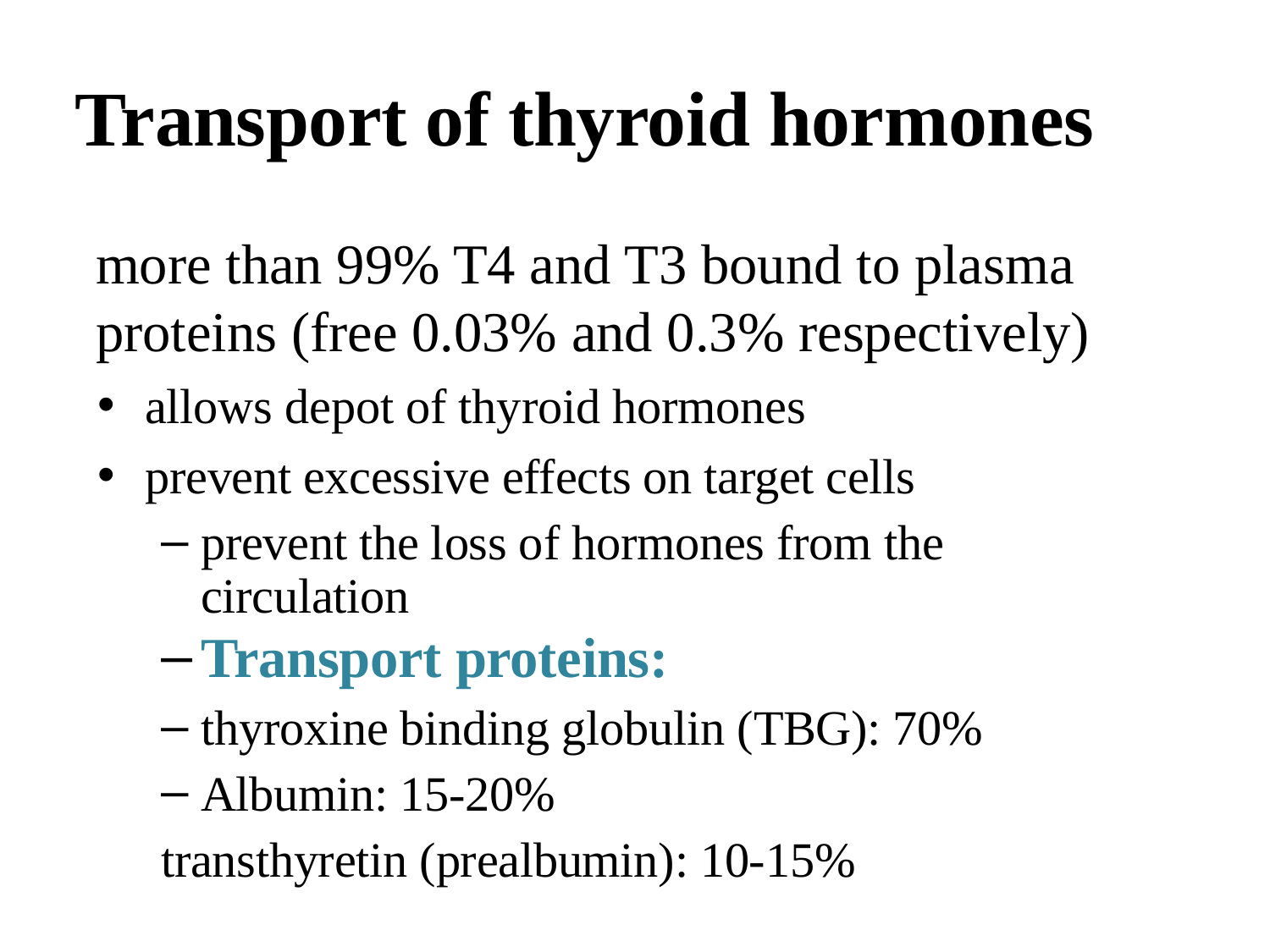

# Transport of thyroid hormones

more than 99% T4 and T3 bound to plasma proteins (free 0.03% and 0.3% respectively)
allows depot of thyroid hormones
prevent excessive effects on target cells
prevent the loss of hormones from the circulation
Transport proteins:
thyroxine binding globulin (ТBG): 70%
Albumin: 15-20%
transthyretin (prealbumin): 10-15%